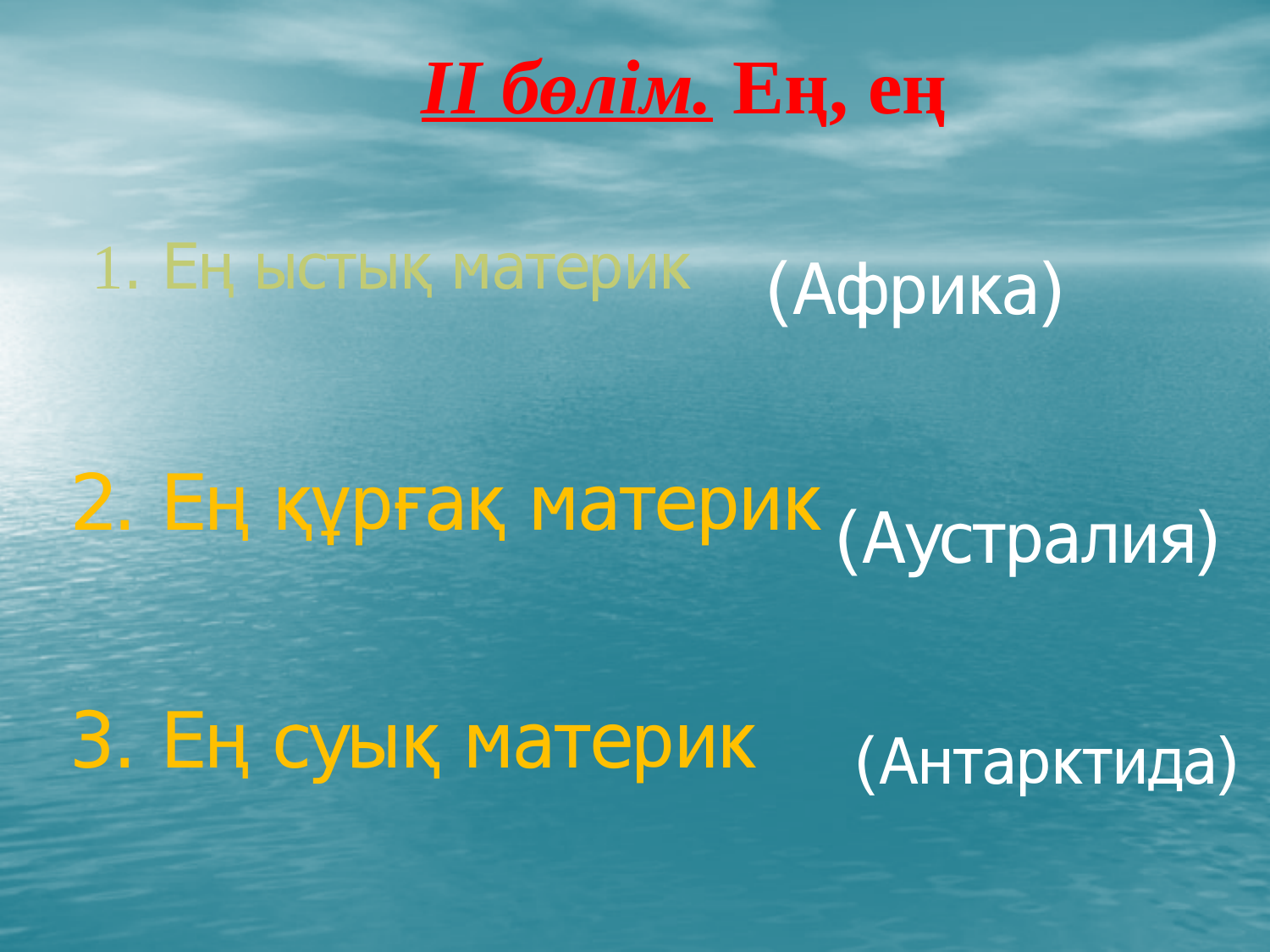

ІІ бөлім. Ең, ең
1. Ең ыстық материк
(Африка)

2. Ең құрғақ материк
(Аустралия)

3. Ең суық материк

(Антарктида)